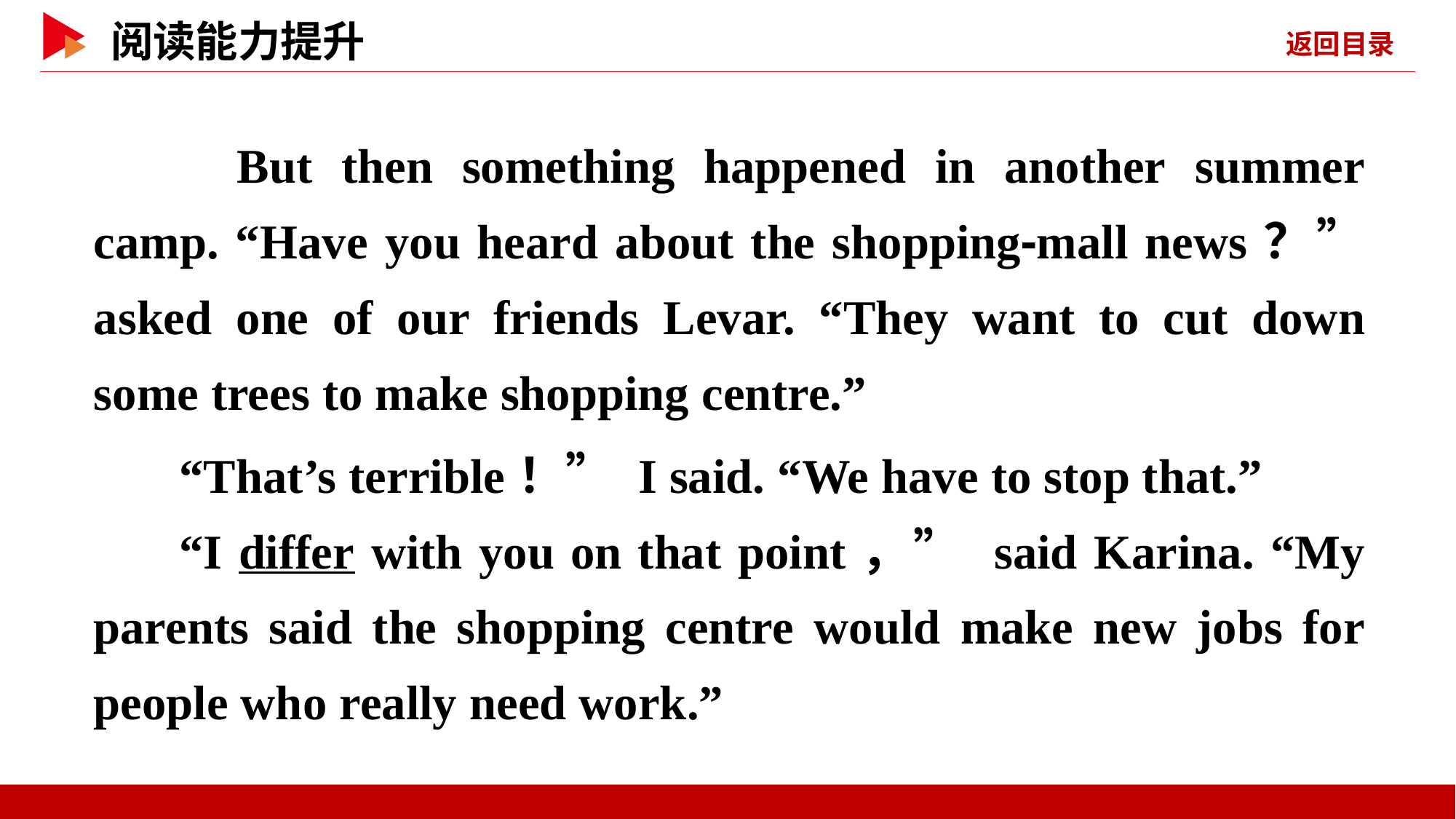

But then something happened in another summer camp. “Have you heard about the shopping⁃mall news？” asked one of our friends Levar. “They want to cut down some trees to make shopping centre.”
“That’s terrible！” I said. “We have to stop that.”
“I differ with you on that point，” said Karina. “My parents said the shopping centre would make new jobs for people who really need work.”